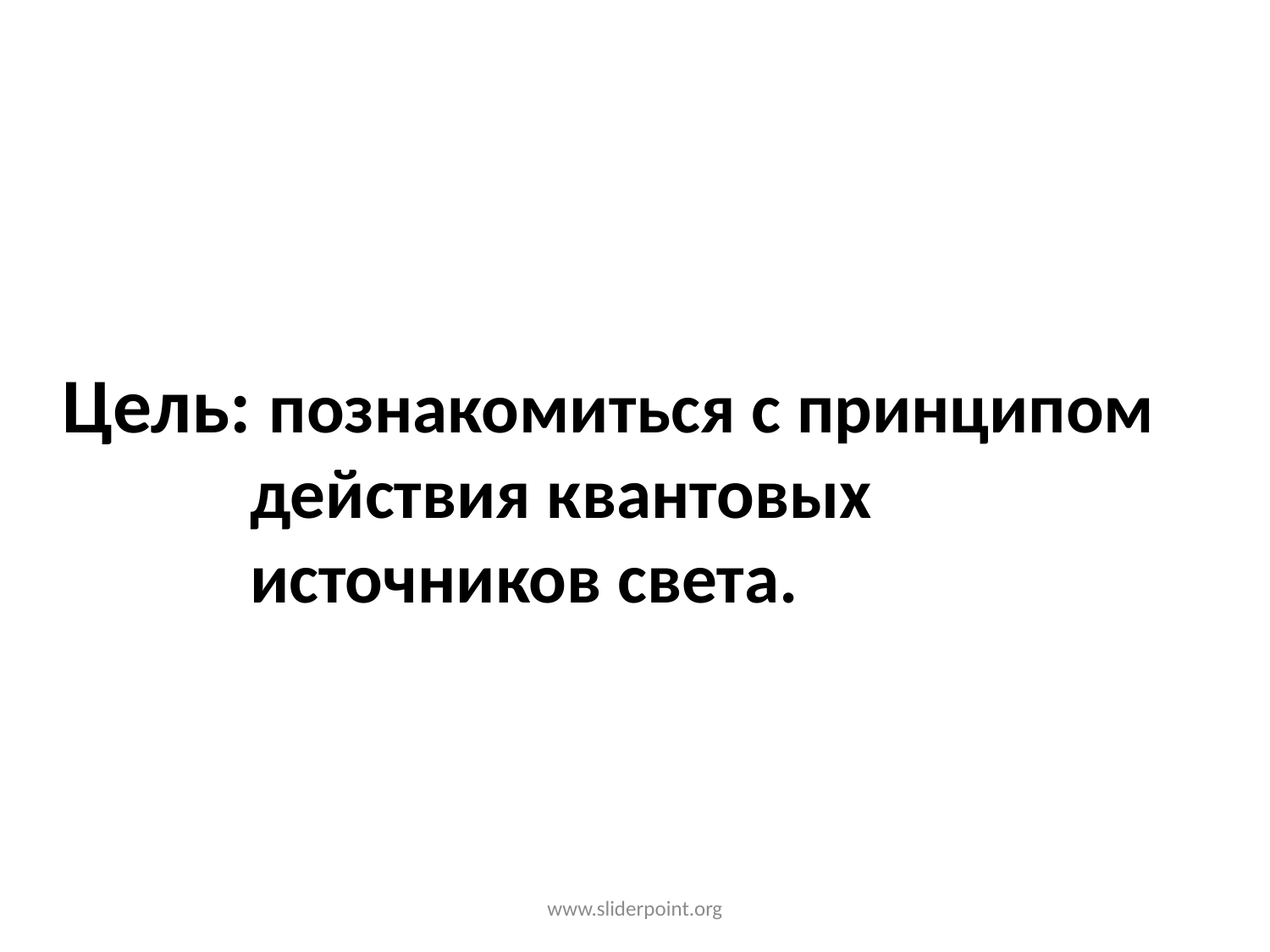

# Цель: познакомиться с принципом действия квантовых источников света.
www.sliderpoint.org